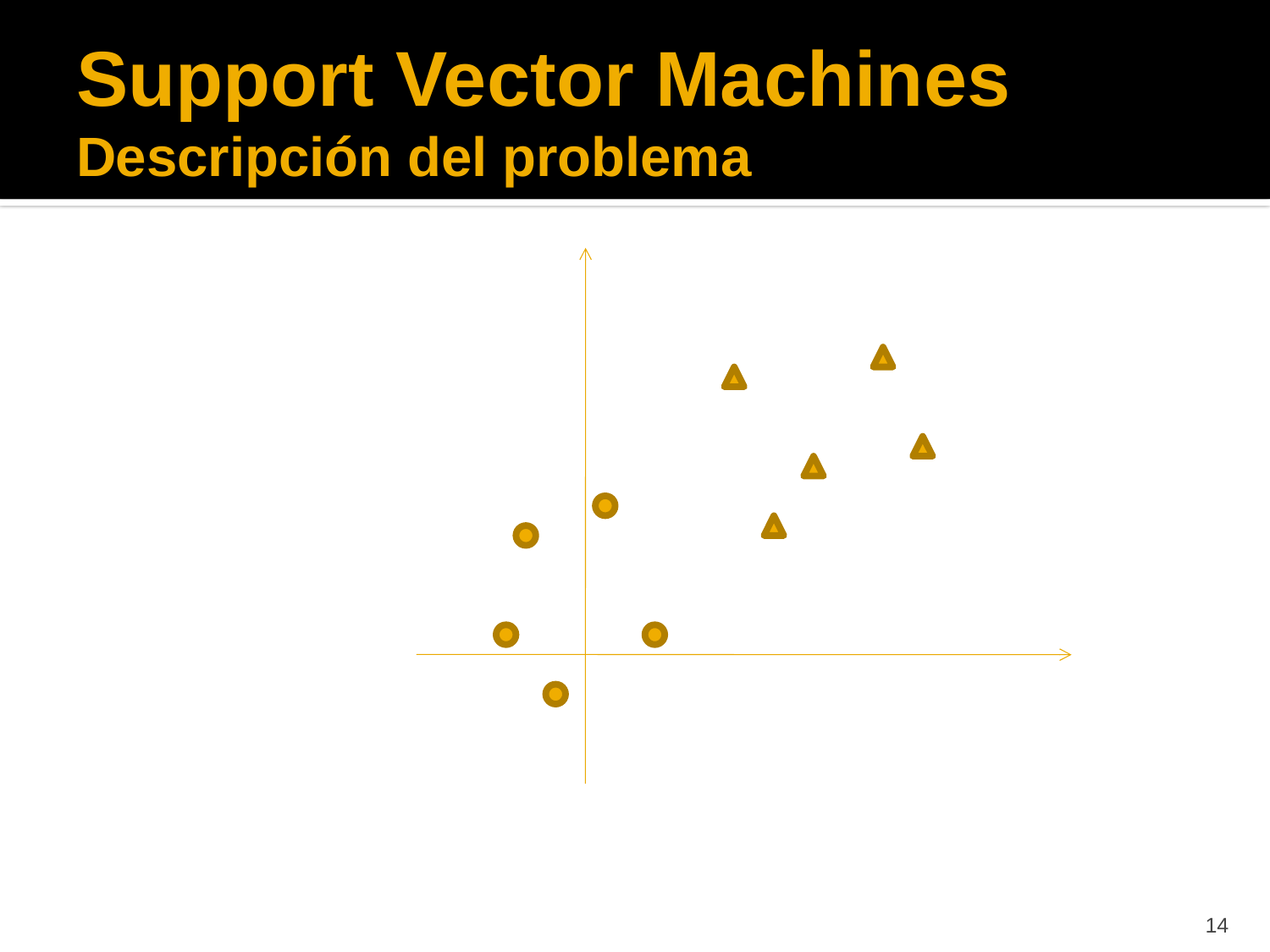

# Support Vector Machines Descripción del problema

14